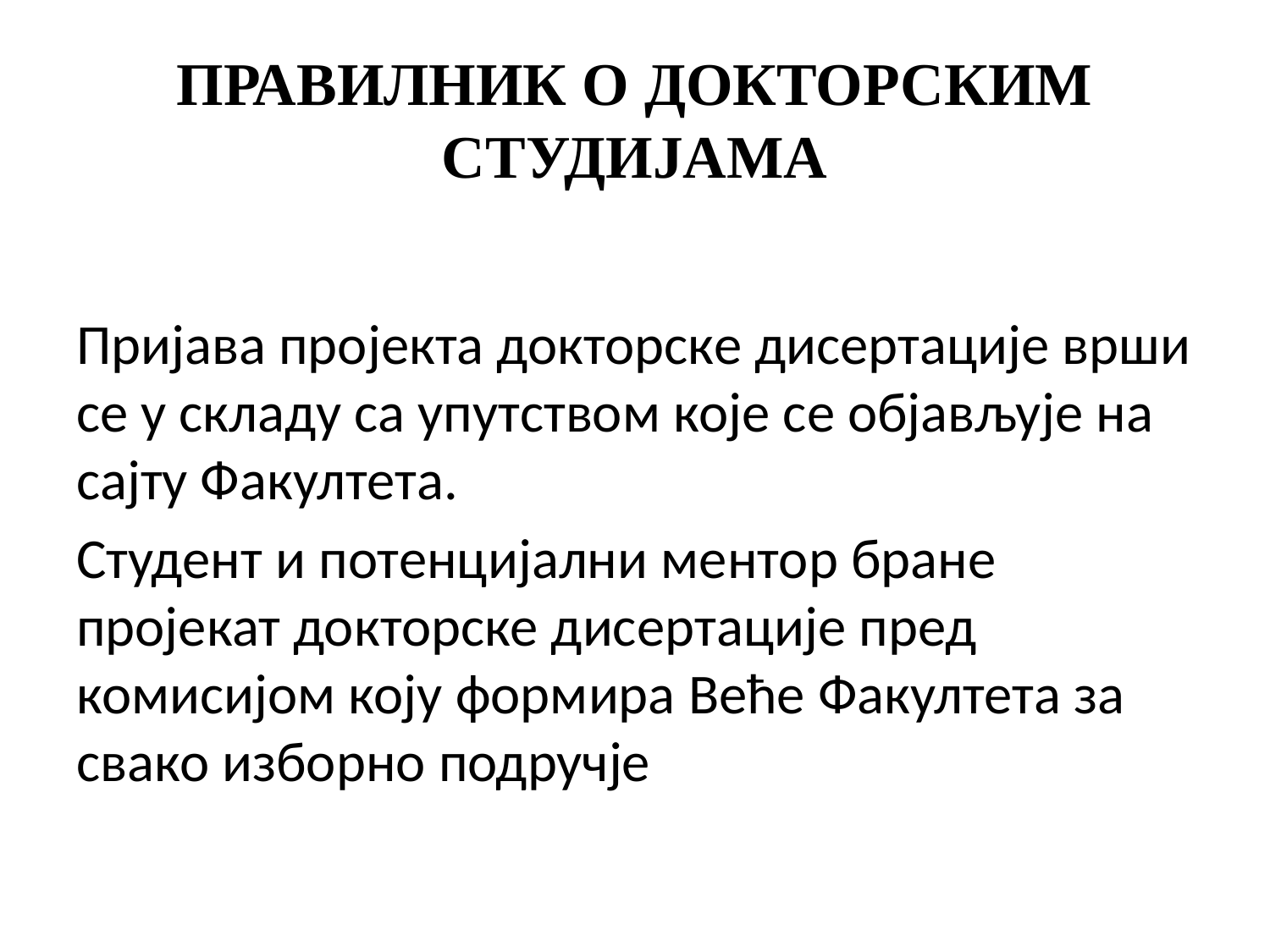

# ПРАВИЛНИК О ДОКТОРСКИМ СТУДИЈАМА

Пријава пројекта докторске дисертације врши се у складу са упутством које се објављује на сајту Факултета.
Студент и потенцијални ментор бране пројекат докторске дисертације пред комисијом коју формира Веће Факултета за свако изборно подручје